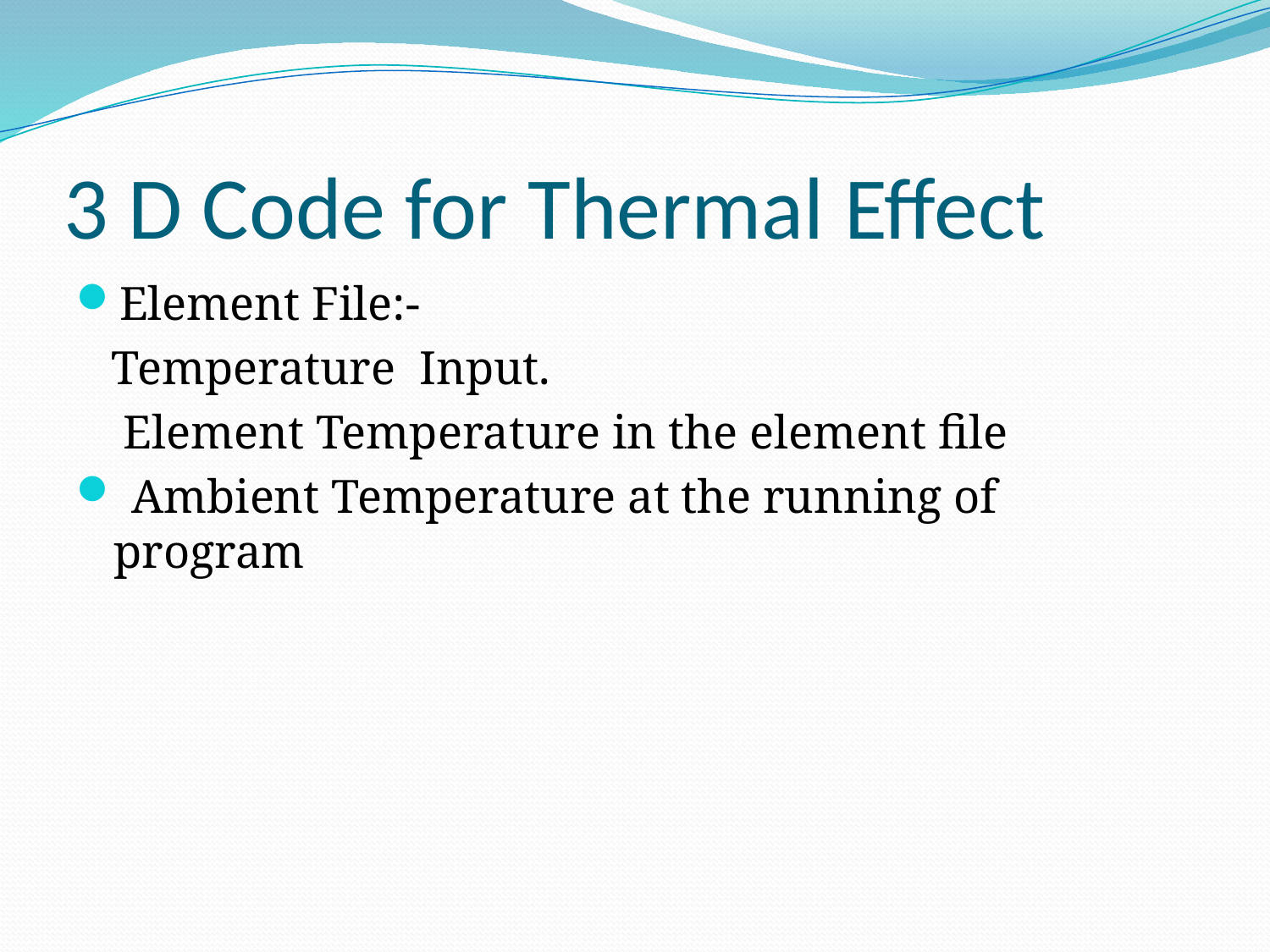

# 3 D Code for Thermal Effect
Element File:-
   Temperature  Input.
    Element Temperature in the element file
 Ambient Temperature at the running of program